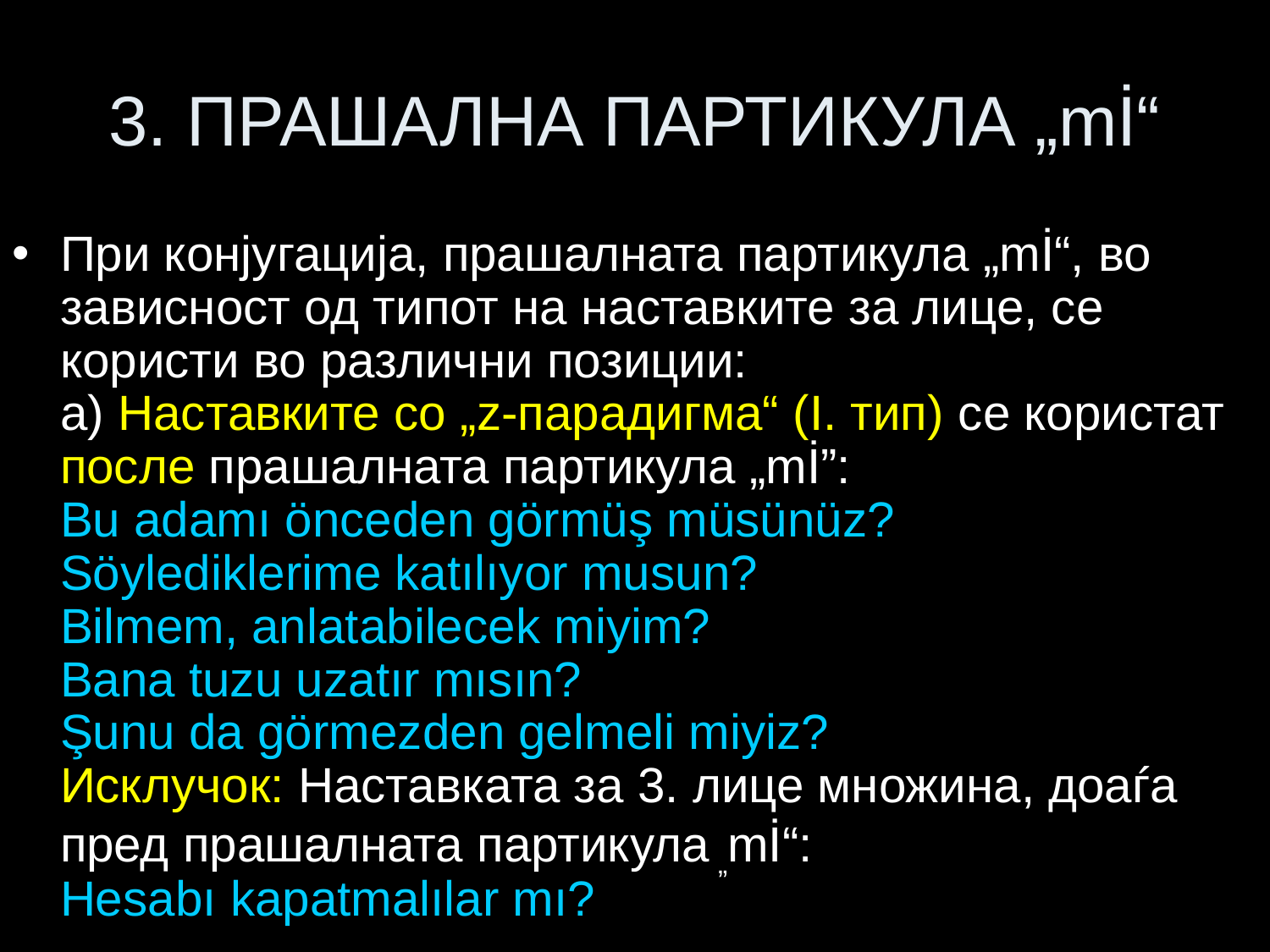

# 3. ПРАШАЛНА ПАРТИКУЛА „mİ“
При конјугација, прашалната партикула „mİ“, во зависност од типот на наставките за лице, се користи во различни позиции:
a) Наставките со „z-парадигма“ (I. тип) се користат после прашалната партикула „mİ”:
Bu adamı önceden görmüş müsünüz?
Söylediklerime katılıyor musun?
Bilmem, anlatabilecek miyim?
Bana tuzu uzatır mısın?
Şunu da görmezden gelmeli miyiz?
Исклучок: Наставката за 3. лице множина, доаѓа пред прашалната партикула „mİ“:
Hesabı kapatmalılar mı?